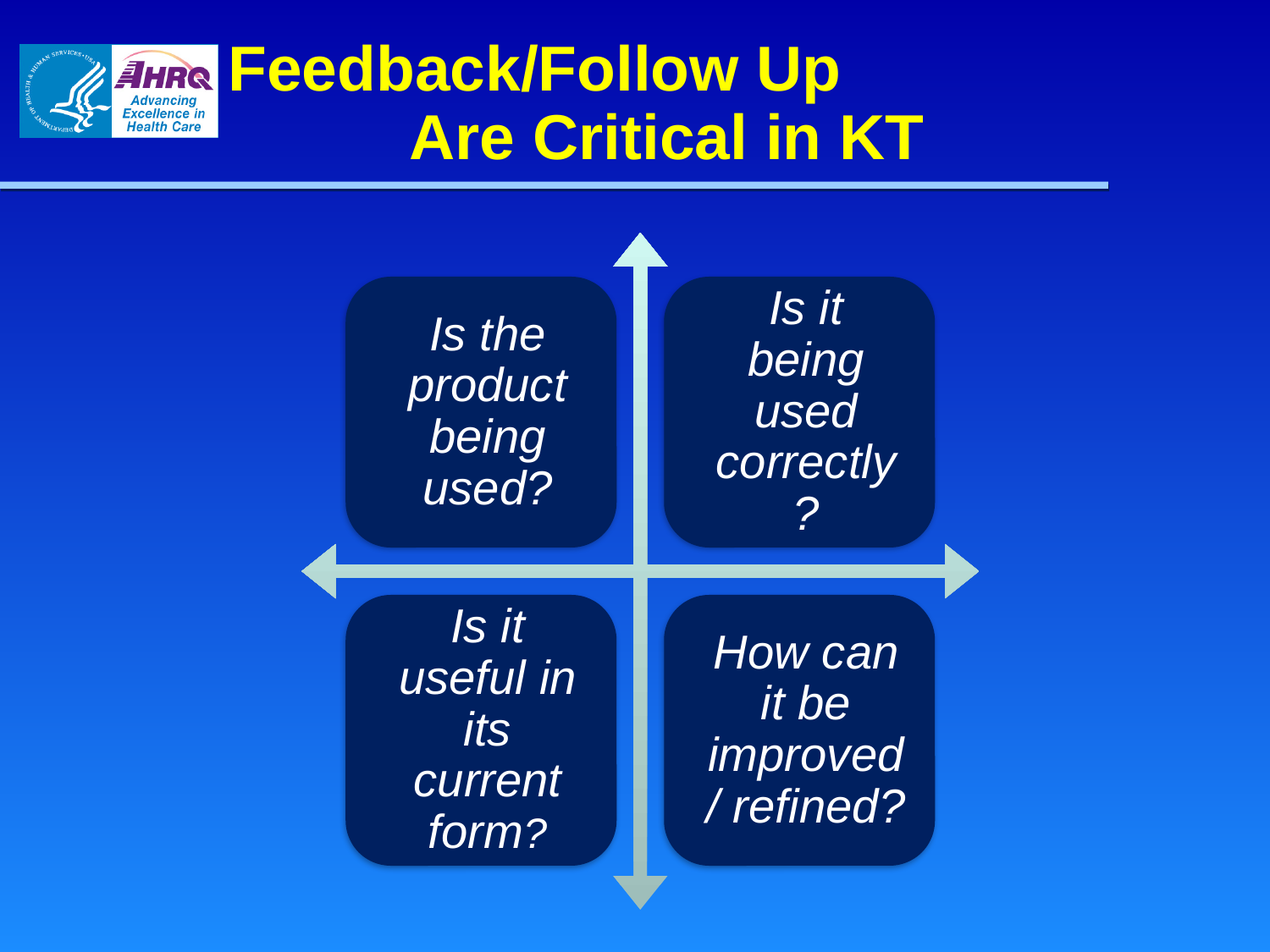

# Feedback/Follow Up                Are Critical in KT
Is the product being used?
Is it being used correctly?
Is it useful in its current form?
How can it be improved/ refined?